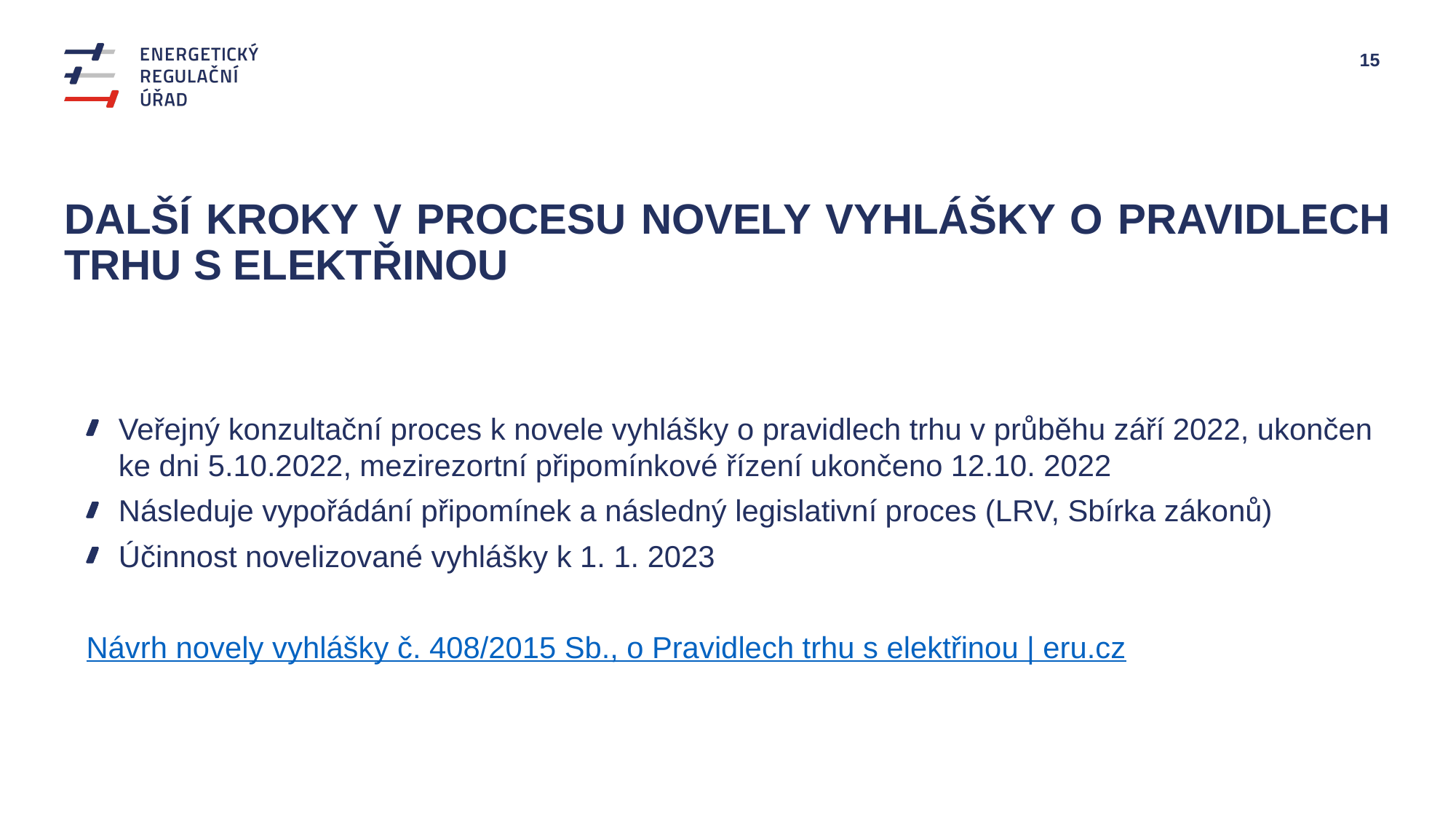

# Další kroky v procesu Novely vyhlášky o Pravidlech trhu s elektřinou
Veřejný konzultační proces k novele vyhlášky o pravidlech trhu v průběhu září 2022, ukončen ke dni 5.10.2022, mezirezortní připomínkové řízení ukončeno 12.10. 2022
Následuje vypořádání připomínek a následný legislativní proces (LRV, Sbírka zákonů)
Účinnost novelizované vyhlášky k 1. 1. 2023

Návrh novely vyhlášky č. 408/2015 Sb., o Pravidlech trhu s elektřinou | eru.cz